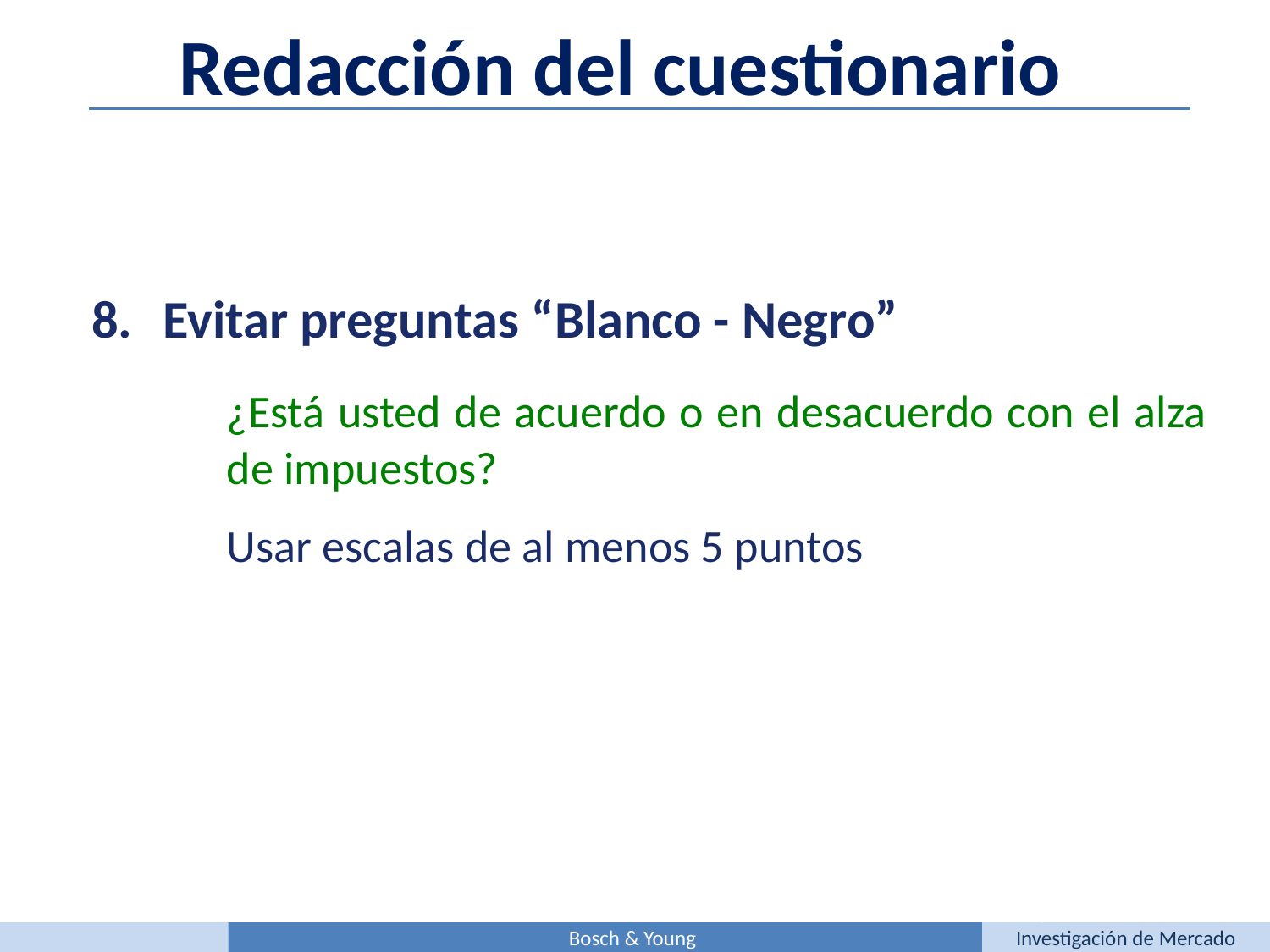

Redacción del cuestionario
Evitar preguntas “Blanco - Negro”
	¿Está usted de acuerdo o en desacuerdo con el alza de impuestos?
	Usar escalas de al menos 5 puntos

Bosch & Young
Investigación de Mercado